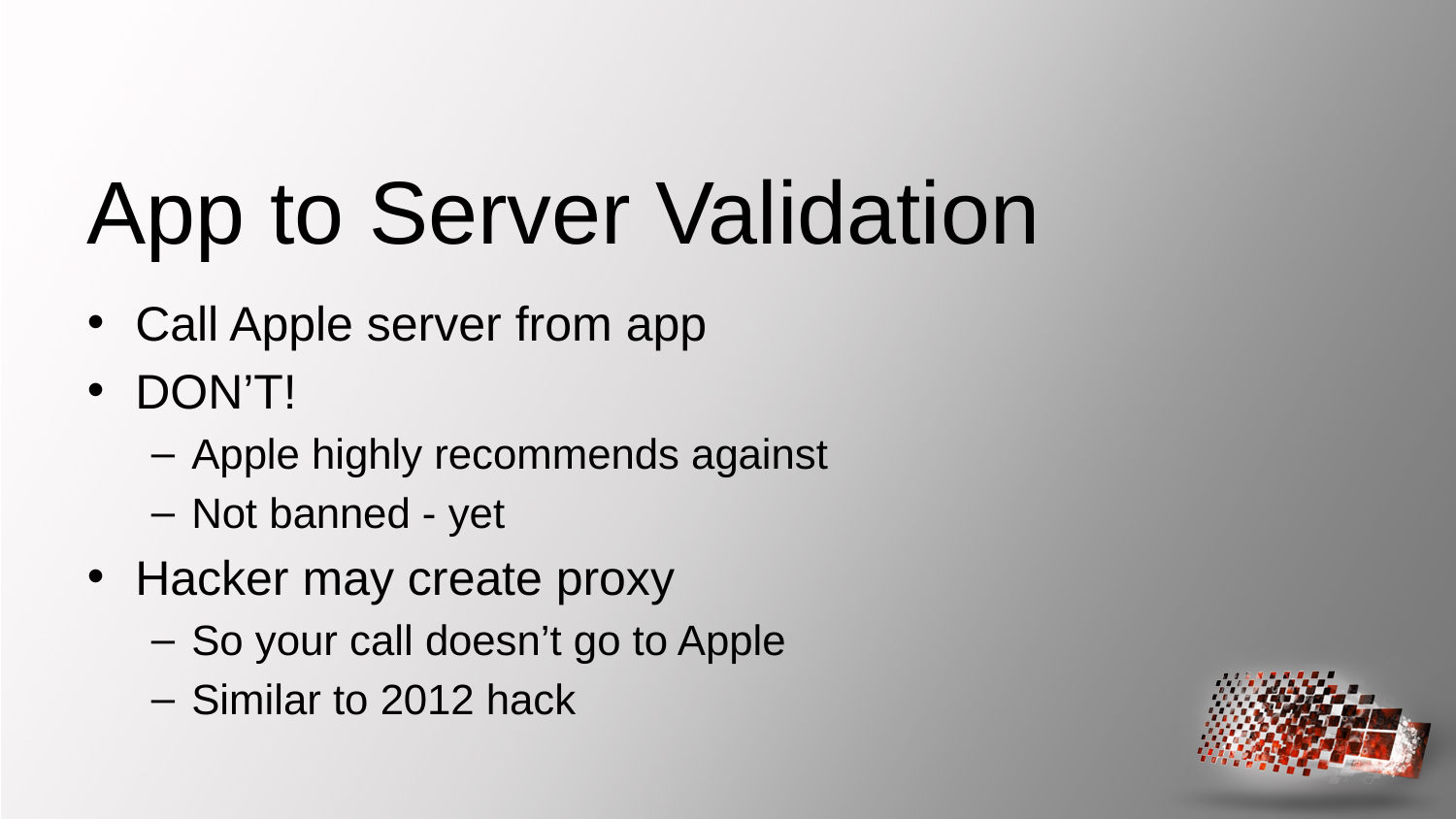

# App to Server Validation
Call Apple server from app
DON’T!
Apple highly recommends against
Not banned - yet
Hacker may create proxy
So your call doesn’t go to Apple
Similar to 2012 hack